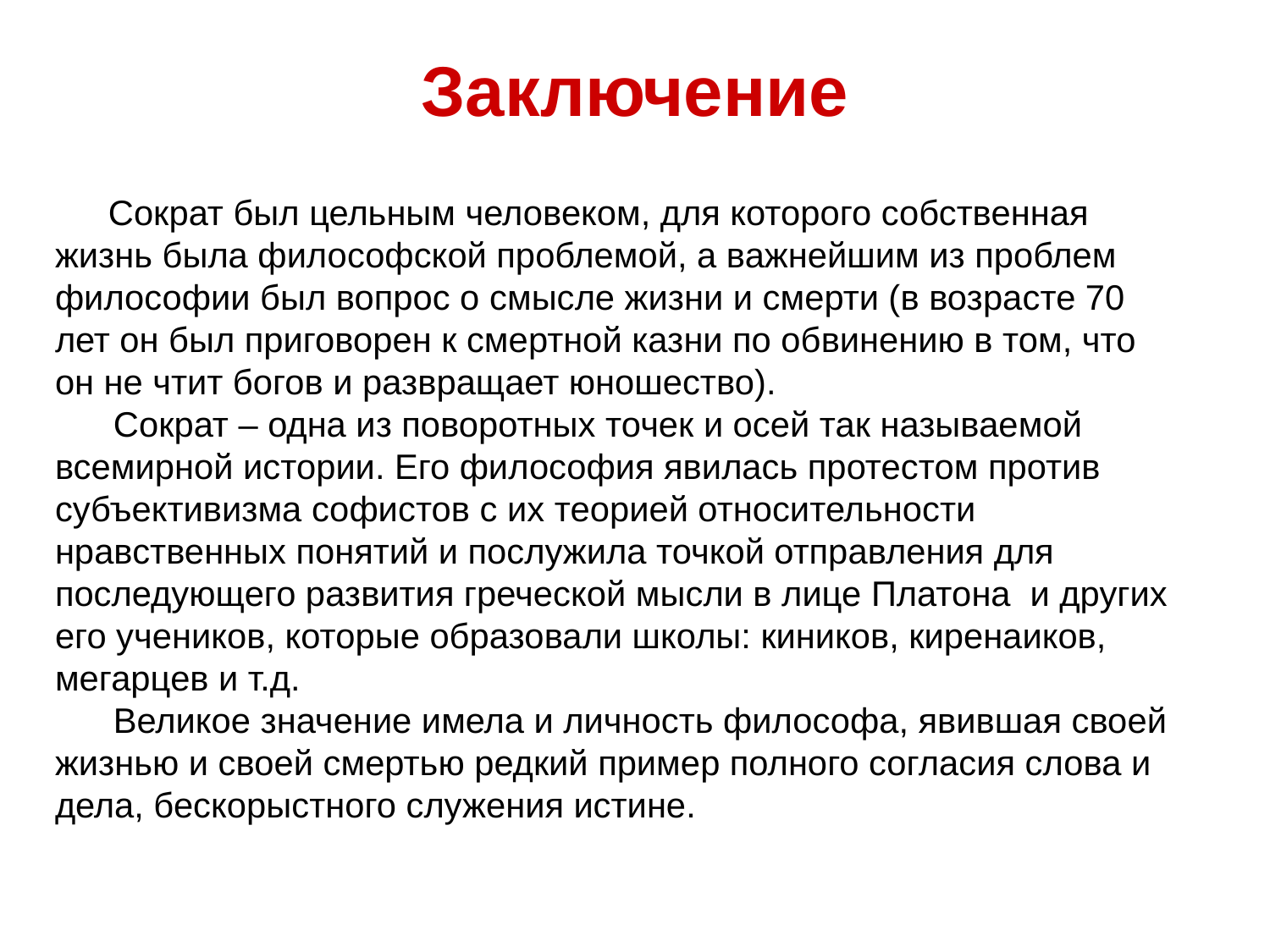

# Заключение
      Сократ был цельным человеком, для которого собственная жизнь была философской проблемой, а важнейшим из проблем философии был вопрос о смысле жизни и смерти (в возрасте 70 лет он был приговорен к смертной казни по обвинению в том, что он не чтит богов и развращает юношество).
      Сократ – одна из поворотных точек и осей так называемой всемирной истории. Его философия явилась протестом против субъективизма софистов с их теорией относительности нравственных понятий и послужила точкой отправления для последующего развития греческой мысли в лице Платона  и других его учеников, которые образовали школы: киников, киренаиков, мегарцев и т.д.
      Великое значение имела и личность философа, явившая своей жизнью и своей смертью редкий пример полного согласия слова и дела, бескорыстного служения истине.